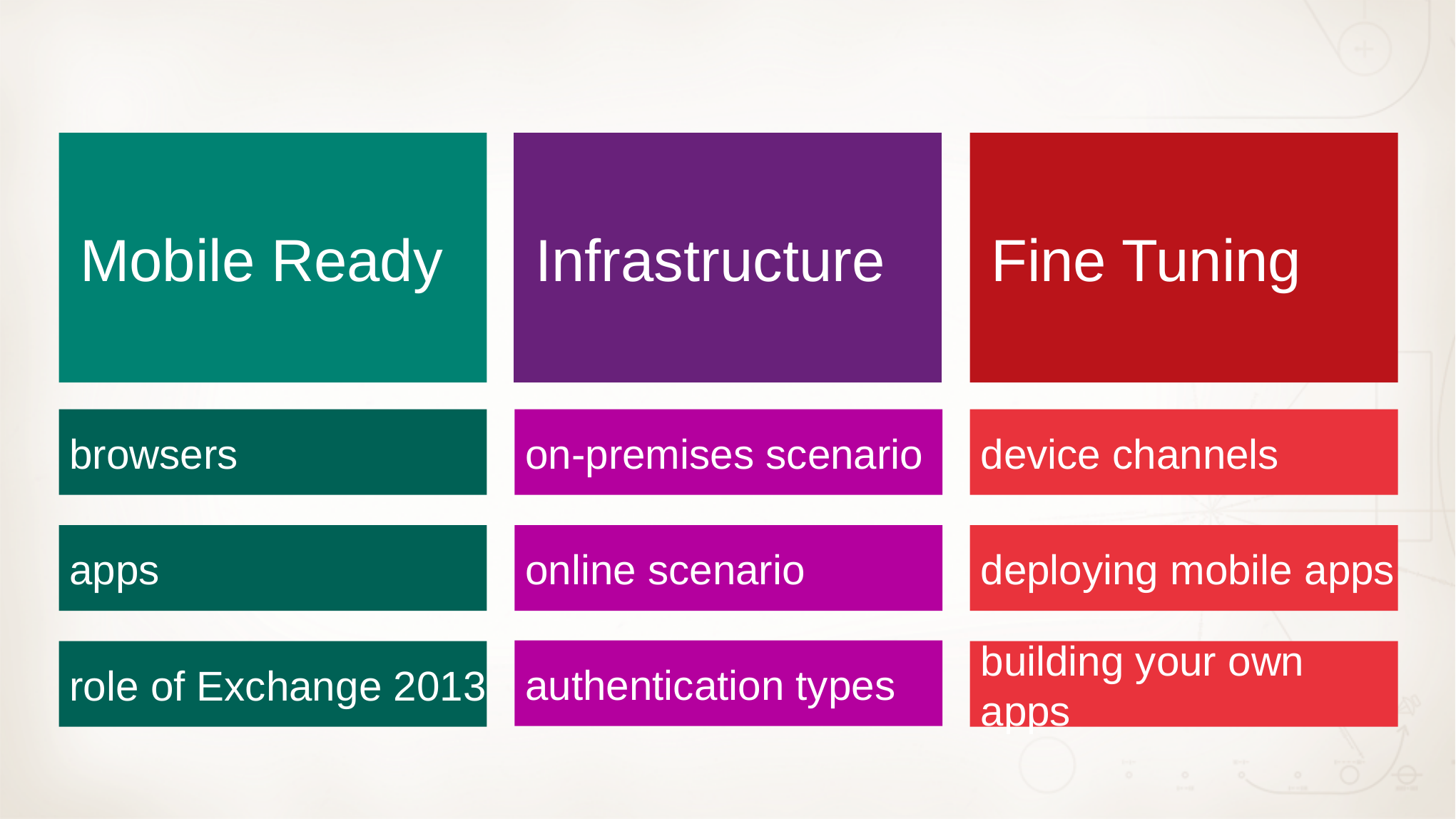

Mobile Ready
Infrastructure
Fine Tuning
browsers
on-premises scenario
device channels
apps
online scenario
deploying mobile apps
authentication types
role of Exchange 2013
building your own apps